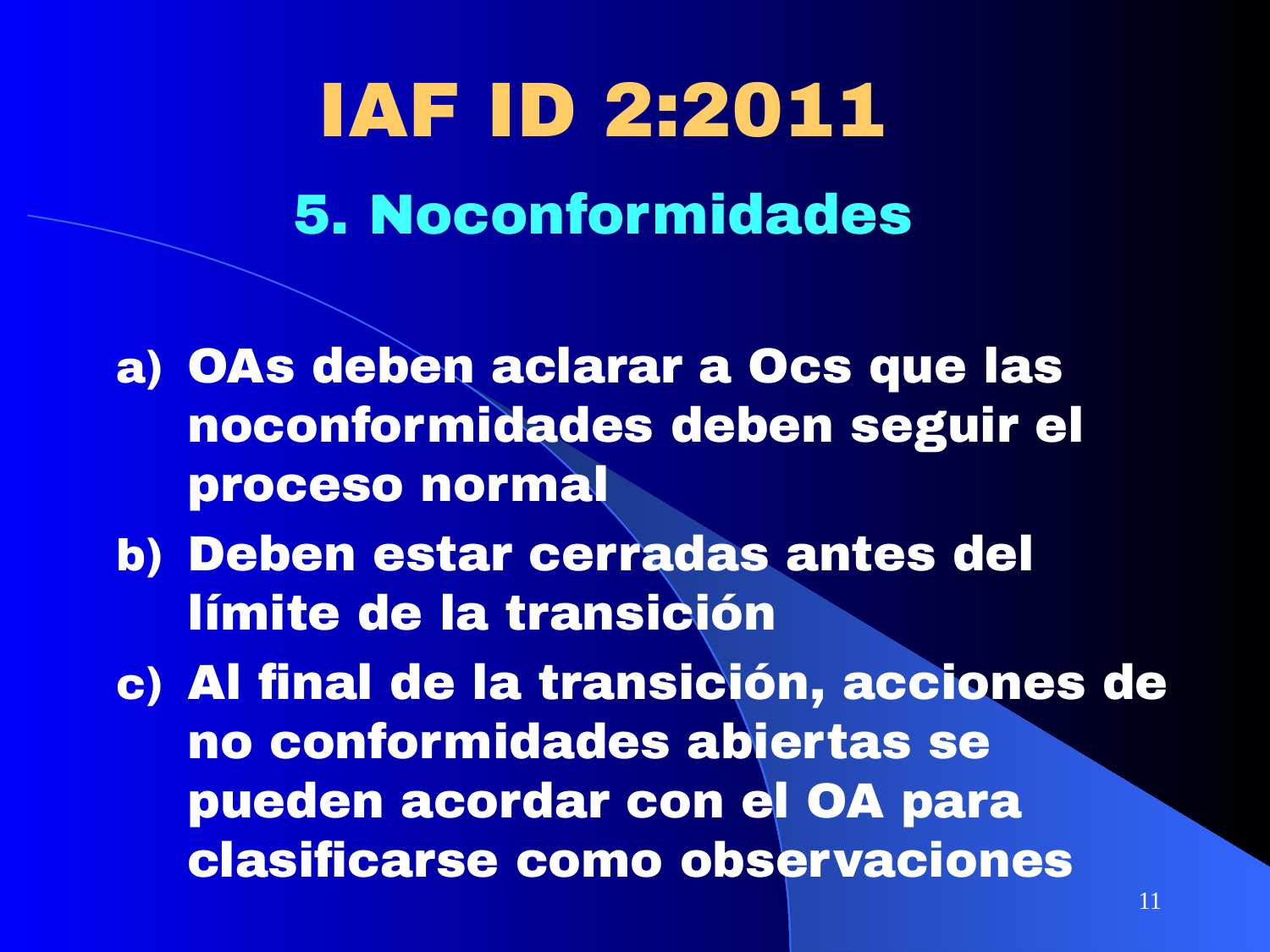

# IAF ID 2:2011
5. Noconformidades

OAs deben aclarar a Ocs que las noconformidades deben seguir el proceso normal
Deben estar cerradas antes del límite de la transición
Al final de la transición, acciones de no conformidades abiertas se pueden acordar con el OA para clasificarse como observaciones

11